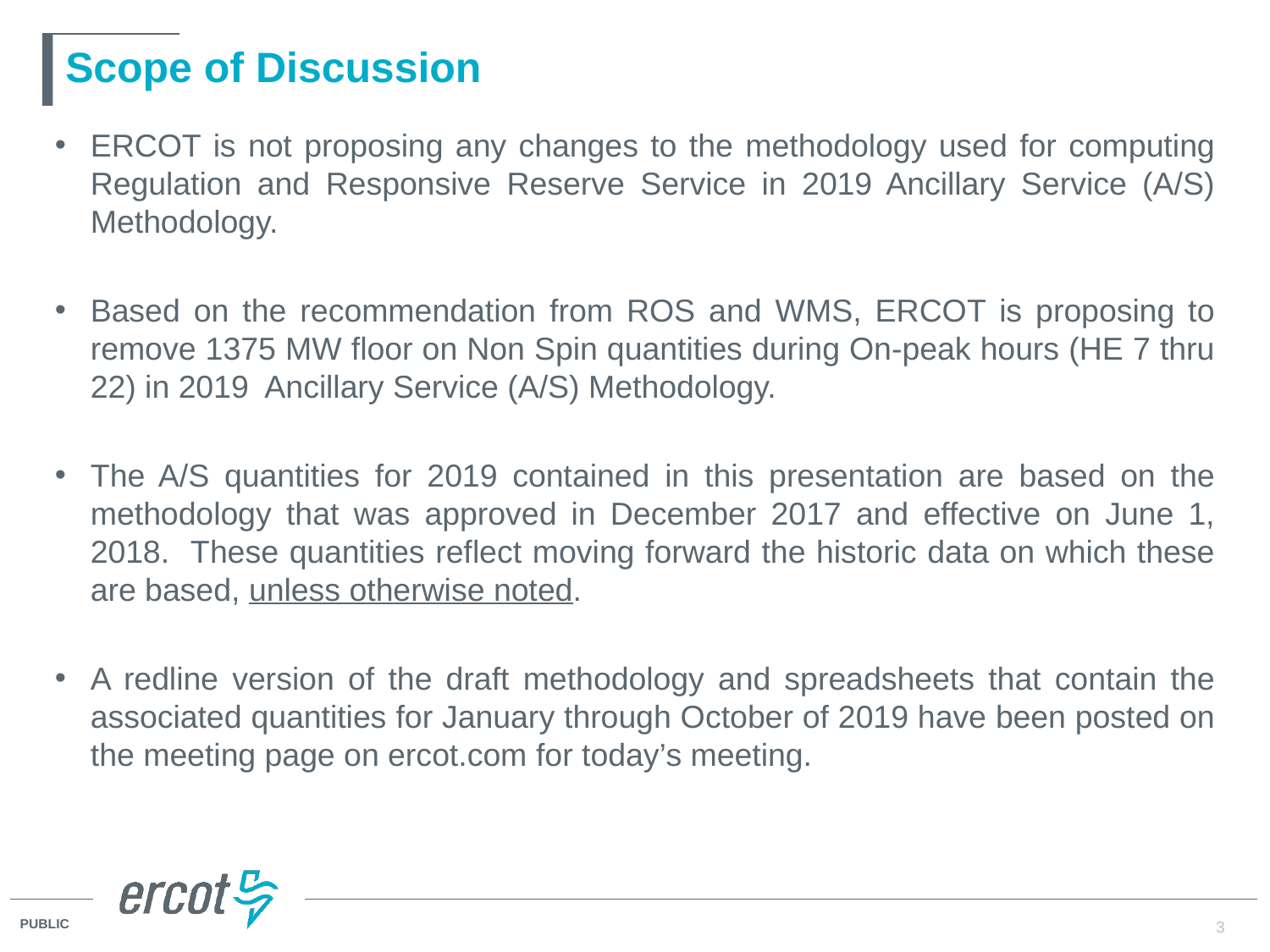

# Scope of Discussion
ERCOT is not proposing any changes to the methodology used for computing Regulation and Responsive Reserve Service in 2019 Ancillary Service (A/S) Methodology.

Based on the recommendation from ROS and WMS, ERCOT is proposing to remove 1375 MW floor on Non Spin quantities during On-peak hours (HE 7 thru 22) in 2019  Ancillary Service (A/S) Methodology.

The A/S quantities for 2019 contained in this presentation are based on the methodology that was approved in December 2017 and effective on June 1, 2018.  These quantities reflect moving forward the historic data on which these are based, unless otherwise noted.

A redline version of the draft methodology and spreadsheets that contain the associated quantities for January through October of 2019 have been posted on the meeting page on ercot.com for today’s meeting.

3